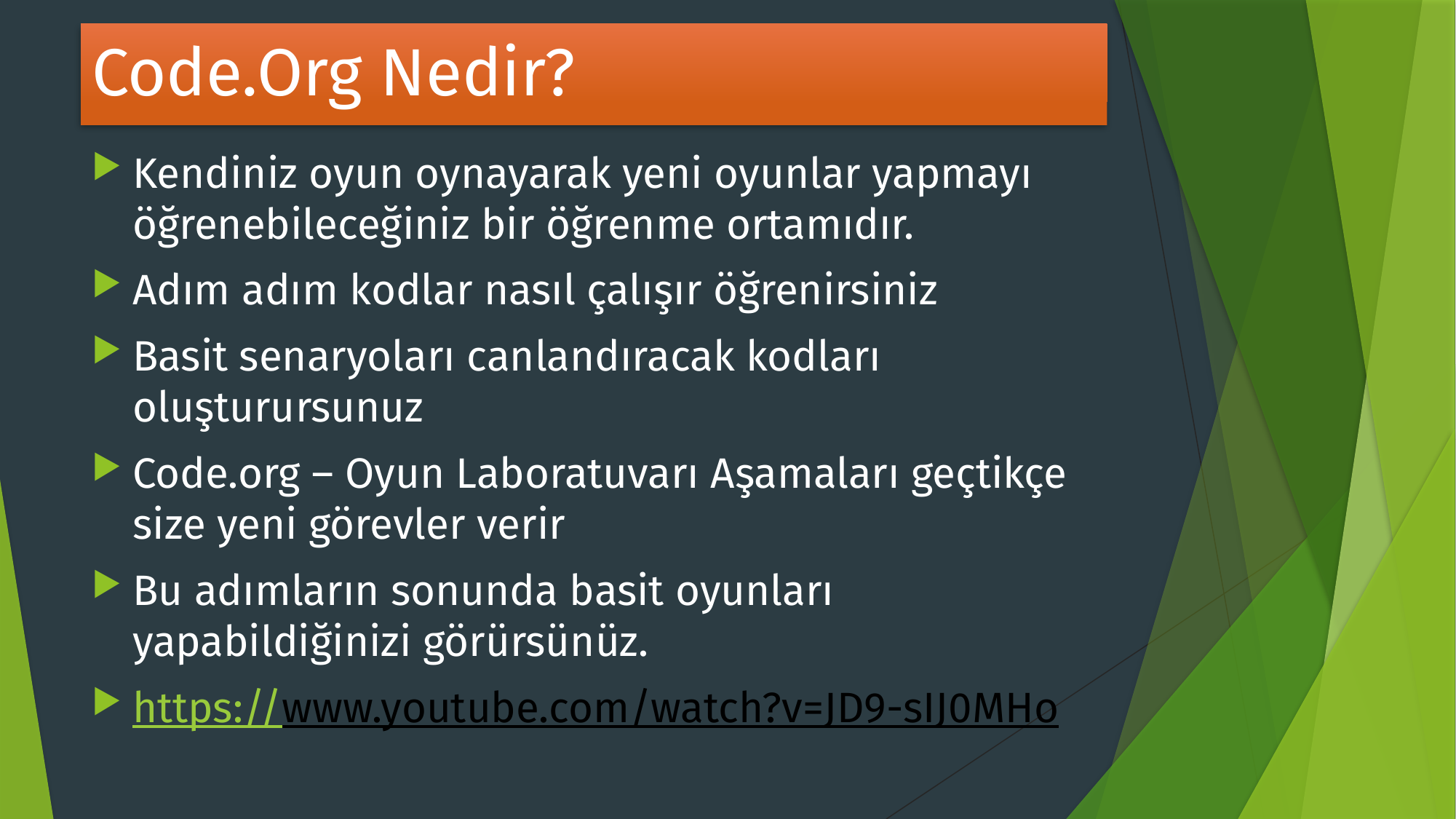

# Code.Org Nedir?
Kendiniz oyun oynayarak yeni oyunlar yapmayı öğrenebileceğiniz bir öğrenme ortamıdır.
Adım adım kodlar nasıl çalışır öğrenirsiniz
Basit senaryoları canlandıracak kodları oluşturursunuz
Code.org – Oyun Laboratuvarı Aşamaları geçtikçe size yeni görevler verir
Bu adımların sonunda basit oyunları yapabildiğinizi görürsünüz.
https://www.youtube.com/watch?v=JD9-sIJ0MHo